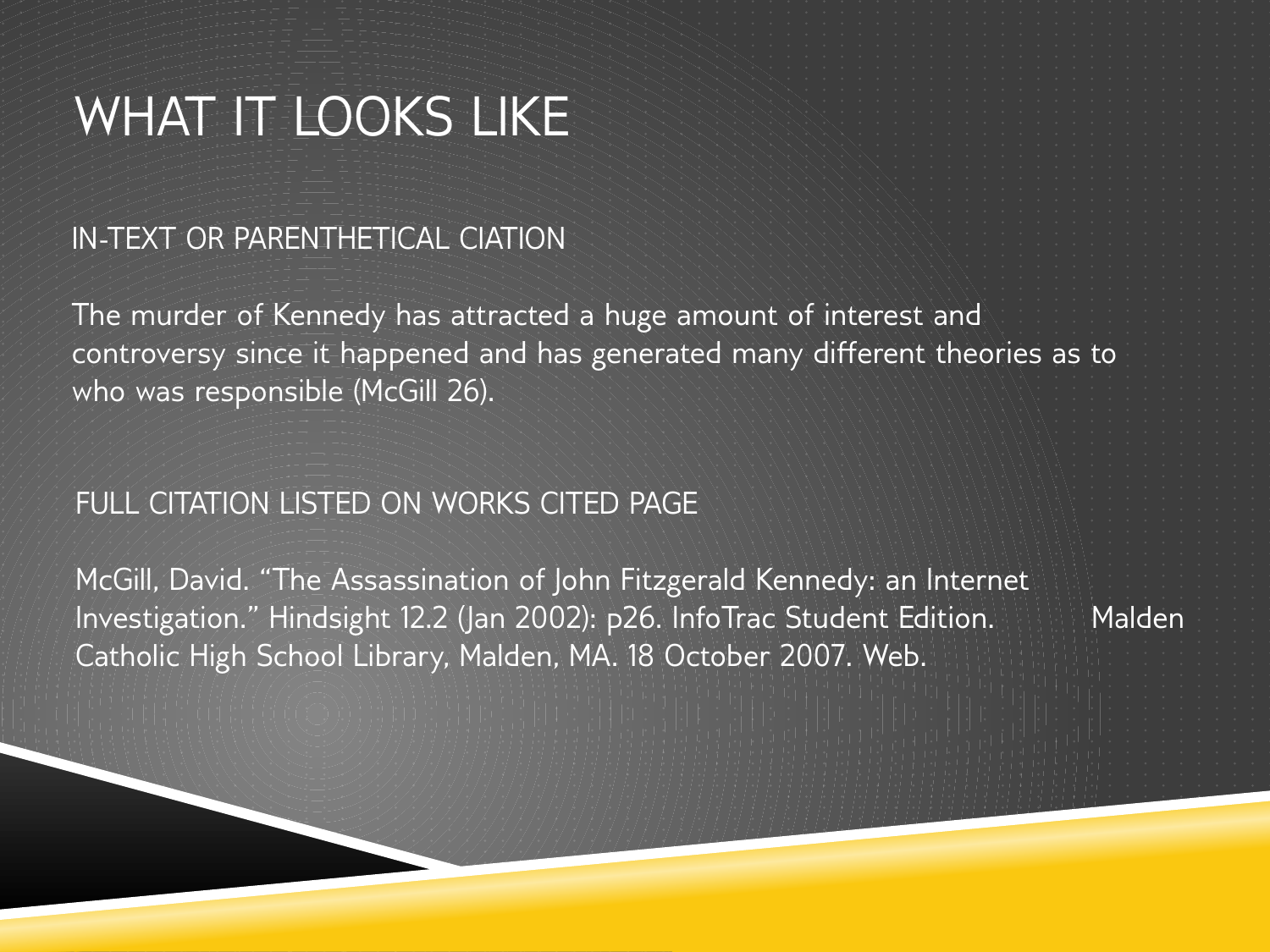

What it looks like
IN-TEXT OR PARENTHETICAL CIATION

The murder of Kennedy has attracted a huge amount of interest and
controversy since it happened and has generated many different theories as to who was responsible (McGill 26).
FULL CITATION LISTED ON WORKS CITED PAGE

McGill, David. “The Assassination of John Fitzgerald Kennedy: an Internet 	Investigation.” Hindsight 12.2 (Jan 2002): p26. InfoTrac Student Edition. 	Malden Catholic High School Library, Malden, MA. 18 October 2007. Web.